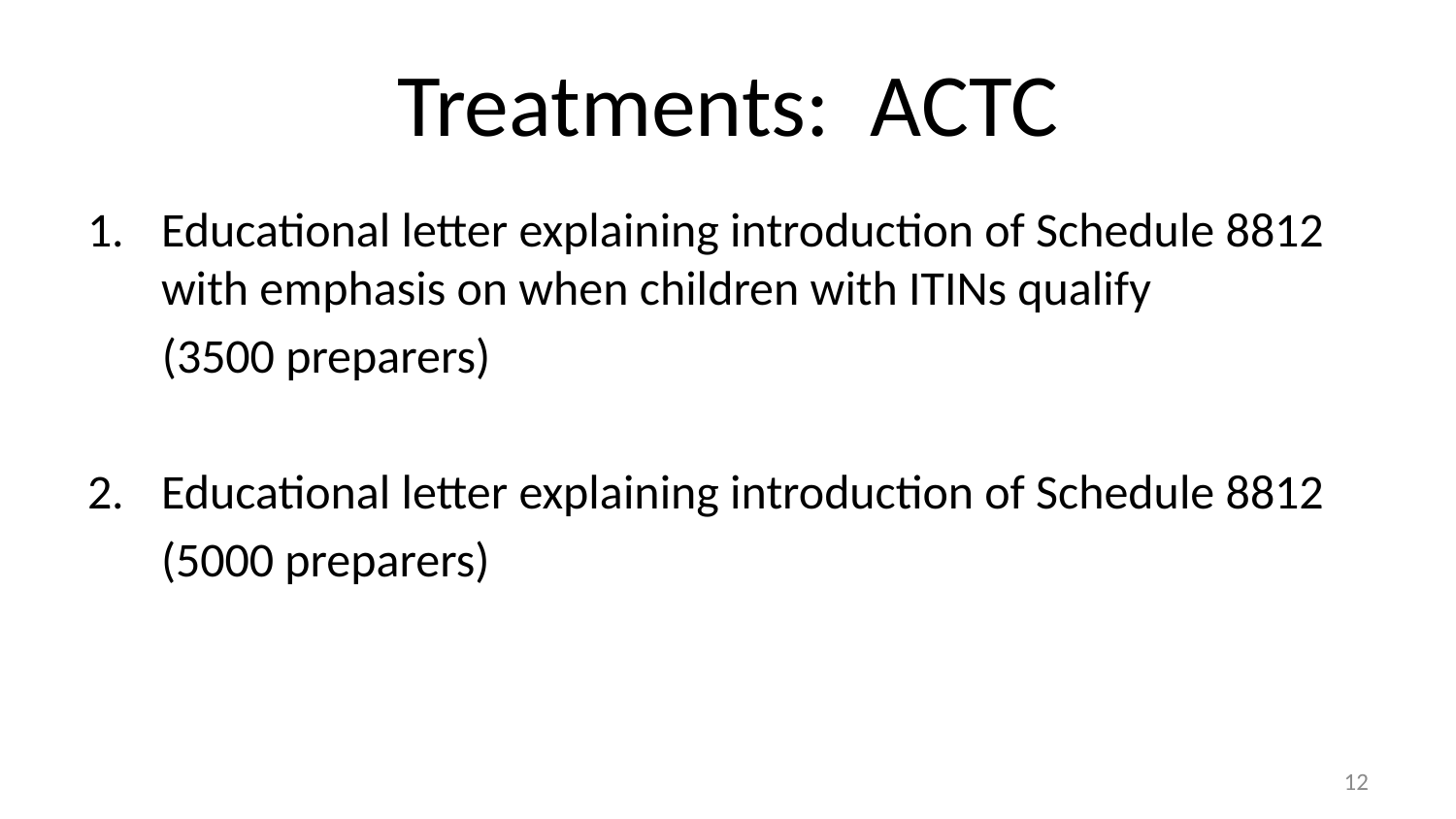

# Treatments:  ACTC
1.	Educational letter explaining introduction of Schedule 8812 with emphasis on when children with ITINs qualify
(3500 preparers)

2.	Educational letter explaining introduction of Schedule 8812
(5000 preparers)
12